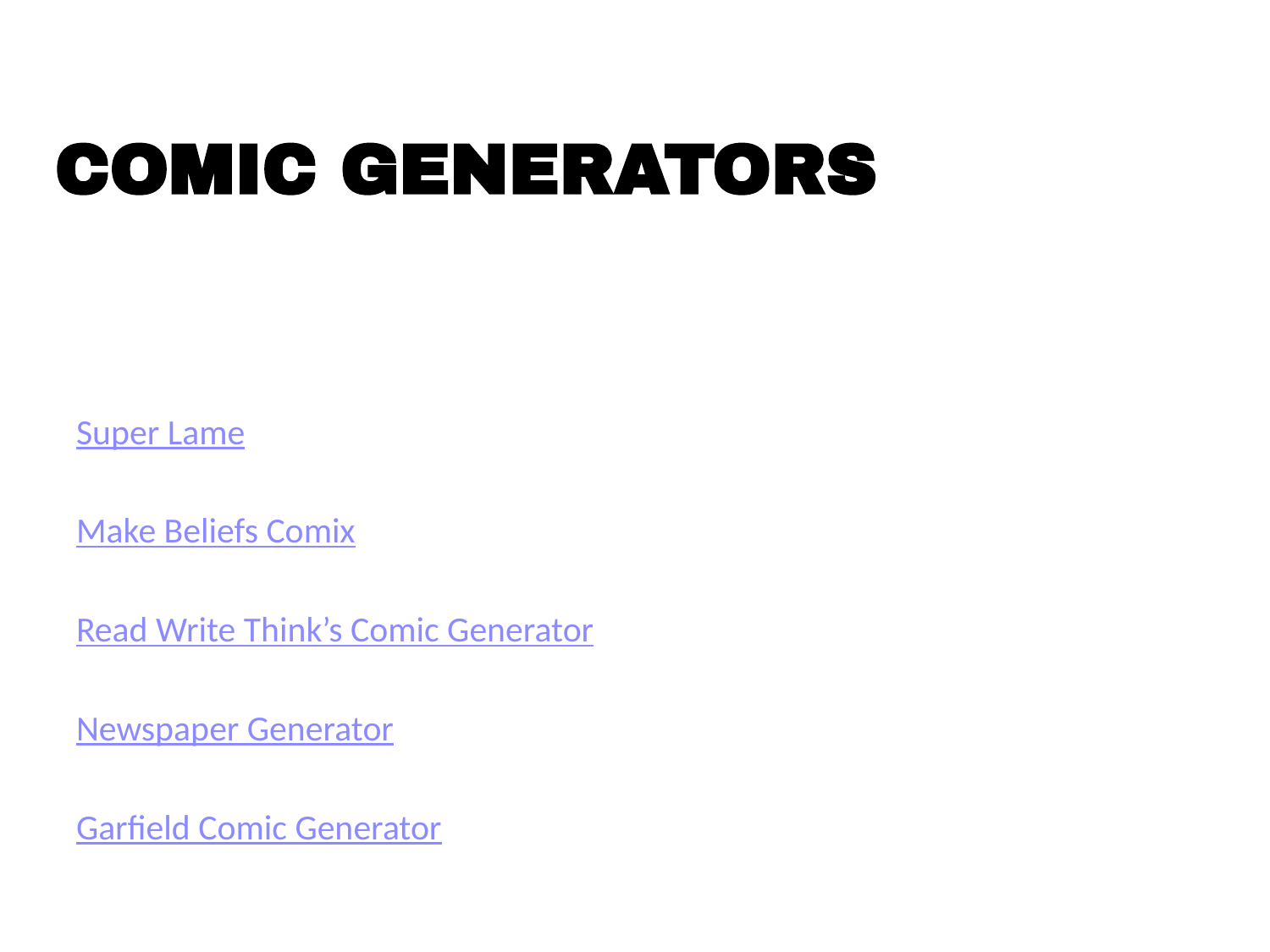

# Comic Generators
Super Lame

Make Beliefs Comix

Read Write Think’s Comic Generator

Newspaper Generator

Garfield Comic Generator